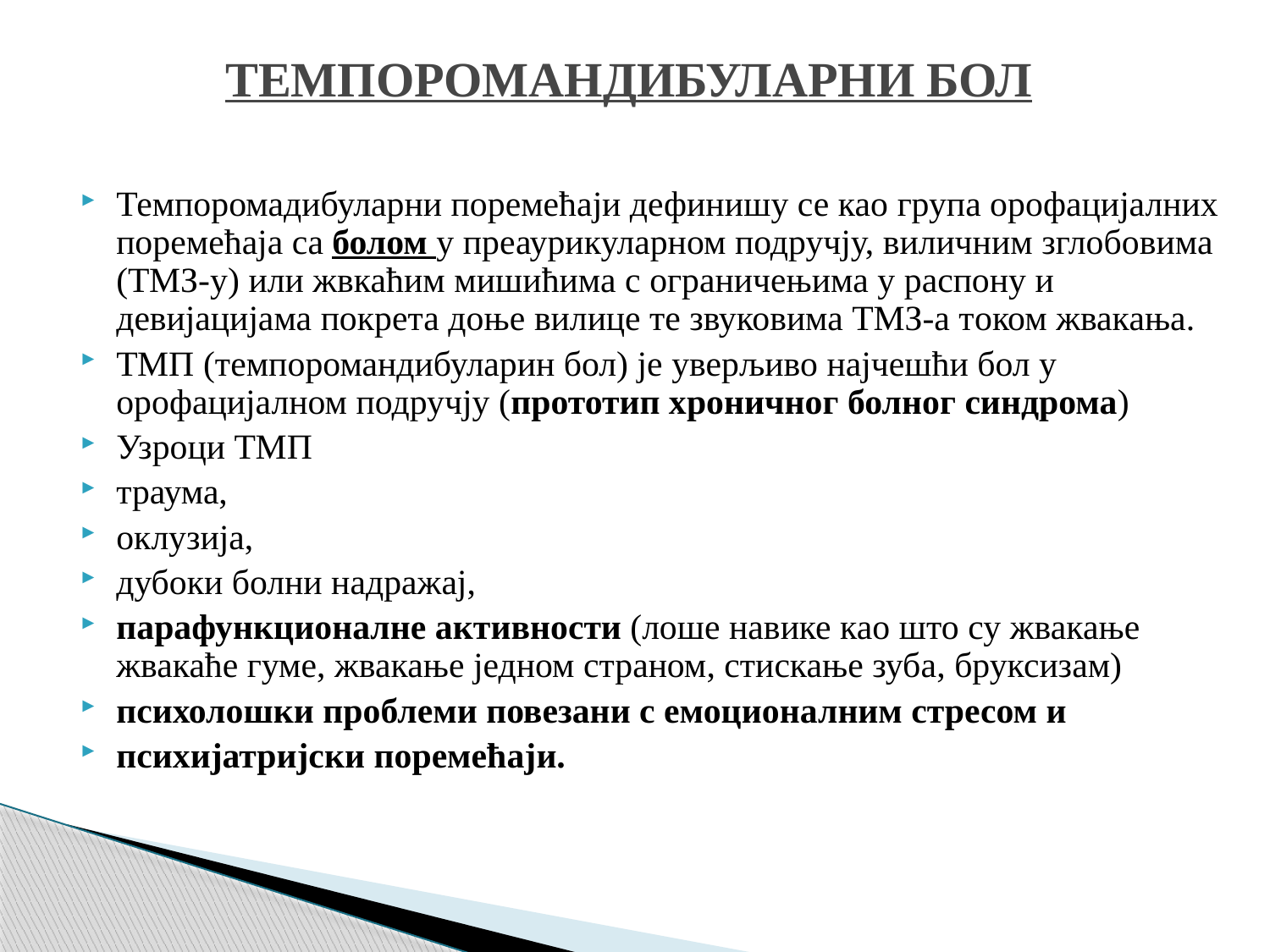

# ТЕМПОРОМАНДИБУЛАРНИ БОЛ
Темпоромадибуларни поремећаји дефинишу се као група орофацијалних поремећаја са болом у преаурикуларном подручју, виличним зглобовима (ТМЗ-у) или жвкаћим мишићима с ограничењима у распону и девијацијама покрета доње вилице те звуковима ТМЗ-а током жвакања.
ТМП (темпоромандибуларин бол) је уверљиво најчешћи бол у орофацијалном подручју (прототип хроничног болног синдрома)
Узроци ТМП
траума,
оклузија,
дубоки болни надражај,
парафункционалне активности (лоше навике као што су жвакање жвакаће гуме, жвакање једном страном, стискање зуба, бруксизам)
психолошки проблеми повезани с емоционалним стресом и
психијатријски поремећаји.